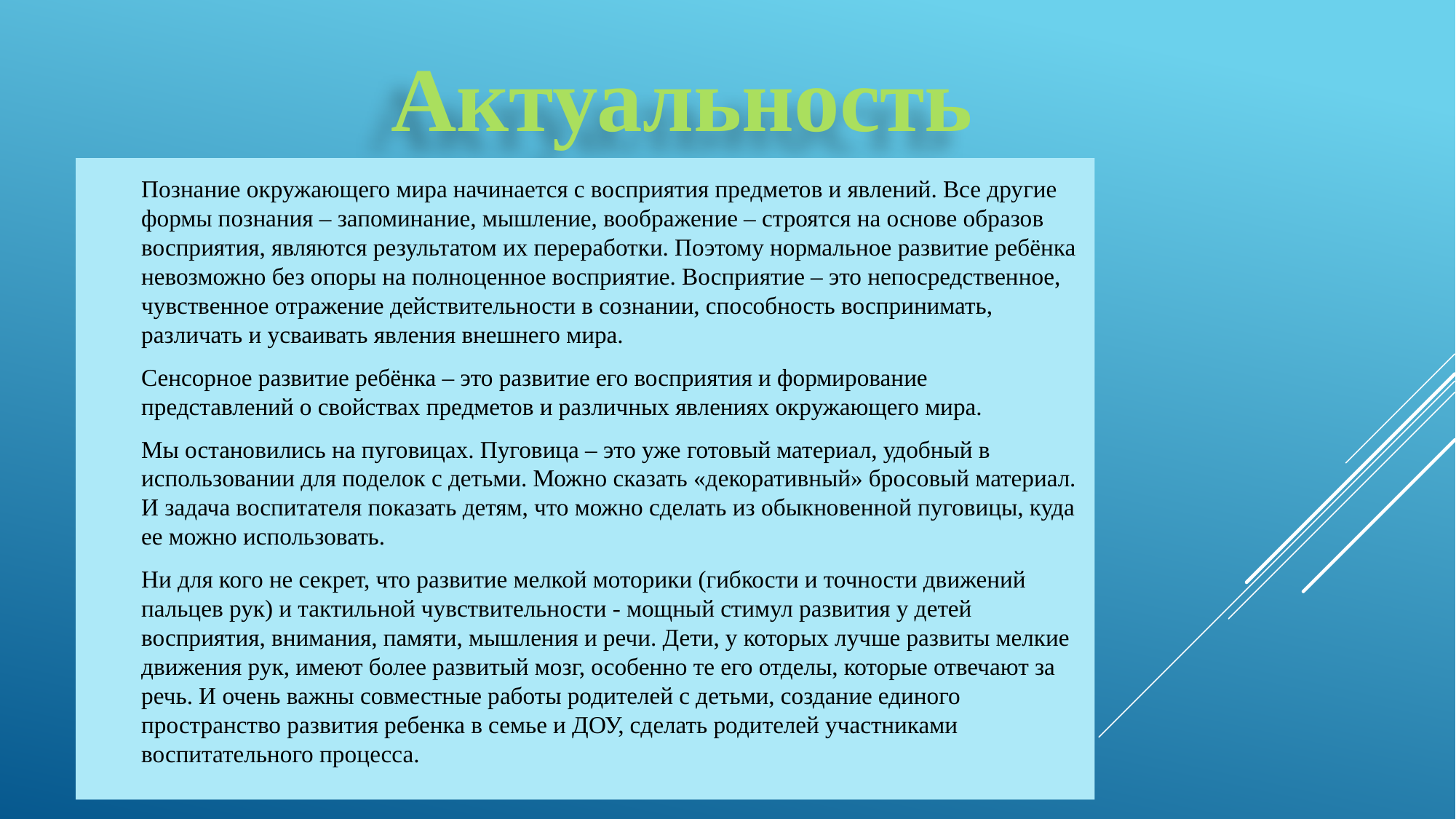

# Актуальность

Познание окружающего мира начинается с восприятия предметов и явлений. Все другие формы познания – запоминание, мышление, воображение – строятся на основе образов восприятия, являются результатом их переработки. Поэтому нормальное развитие ребёнка невозможно без опоры на полноценное восприятие. Восприятие – это непосредственное, чувственное отражение действительности в сознании, способность воспринимать, различать и усваивать явления внешнего мира.
Сенсорное развитие ребёнка – это развитие его восприятия и формирование представлений о свойствах предметов и различных явлениях окружающего мира.
Мы остановились на пуговицах. Пуговица – это уже готовый материал, удобный в использовании для поделок с детьми. Можно сказать «декоративный» бросовый материал. И задача воспитателя показать детям, что можно сделать из обыкновенной пуговицы, куда ее можно использовать.
Ни для кого не секрет, что развитие мелкой моторики (гибкости и точности движений  пальцев рук) и тактильной чувствительности - мощный стимул развития у детей восприятия, внимания, памяти, мышления и речи. Дети, у которых лучше развиты мелкие движения рук, имеют более развитый мозг, особенно те его отделы, которые отвечают за речь. И очень важны совместные работы родителей с детьми, создание единого пространство развития ребенка в семье и ДОУ, сделать родителей участниками воспитательного процесса.